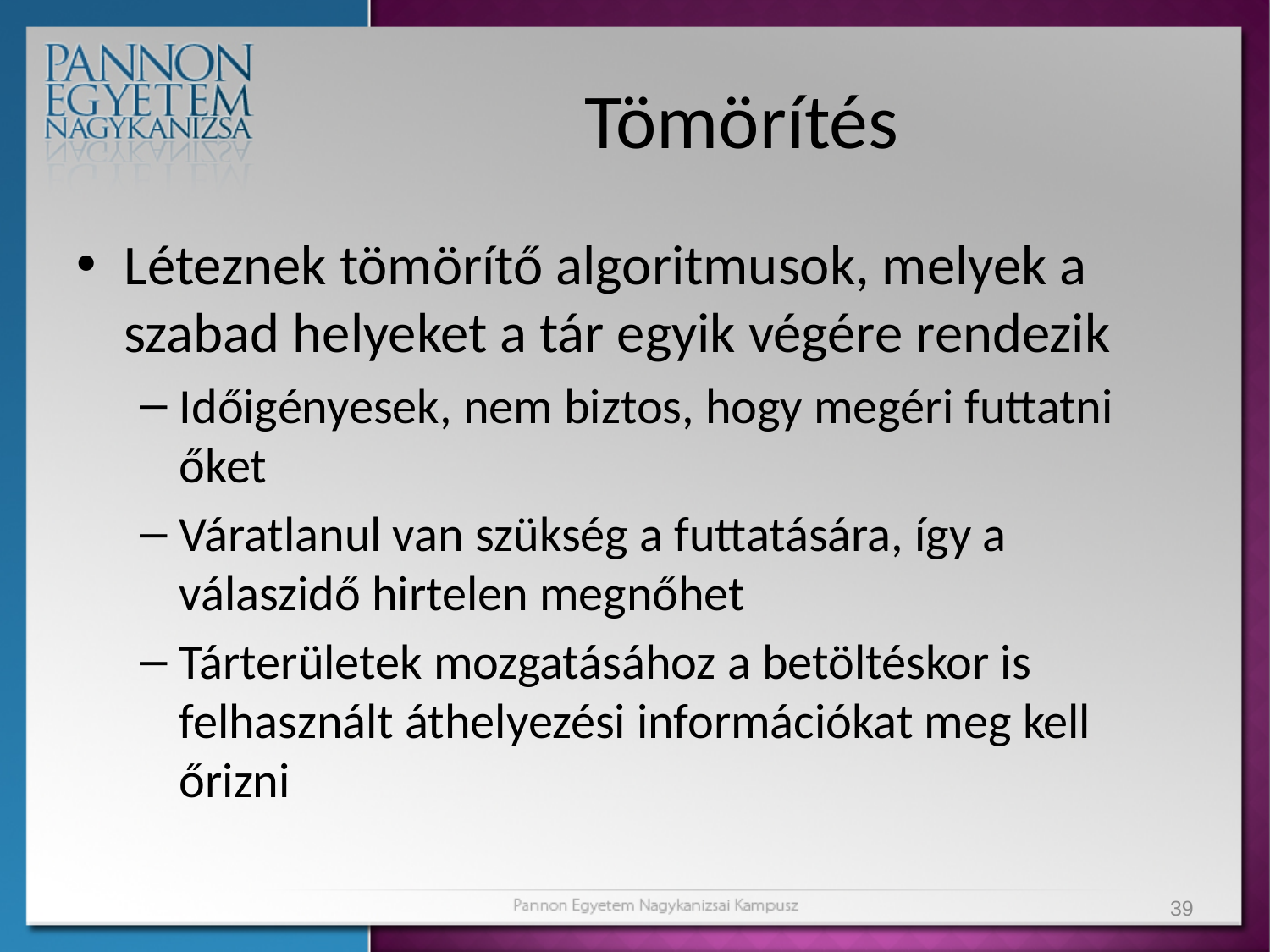

# Tömörítés
Léteznek tömörítő algoritmusok, melyek a szabad helyeket a tár egyik végére rendezik
Időigényesek, nem biztos, hogy megéri futtatni őket
Váratlanul van szükség a futtatására, így a válaszidő hirtelen megnőhet
Tárterületek mozgatásához a betöltéskor is felhasznált áthelyezési információkat meg kell őrizni
39